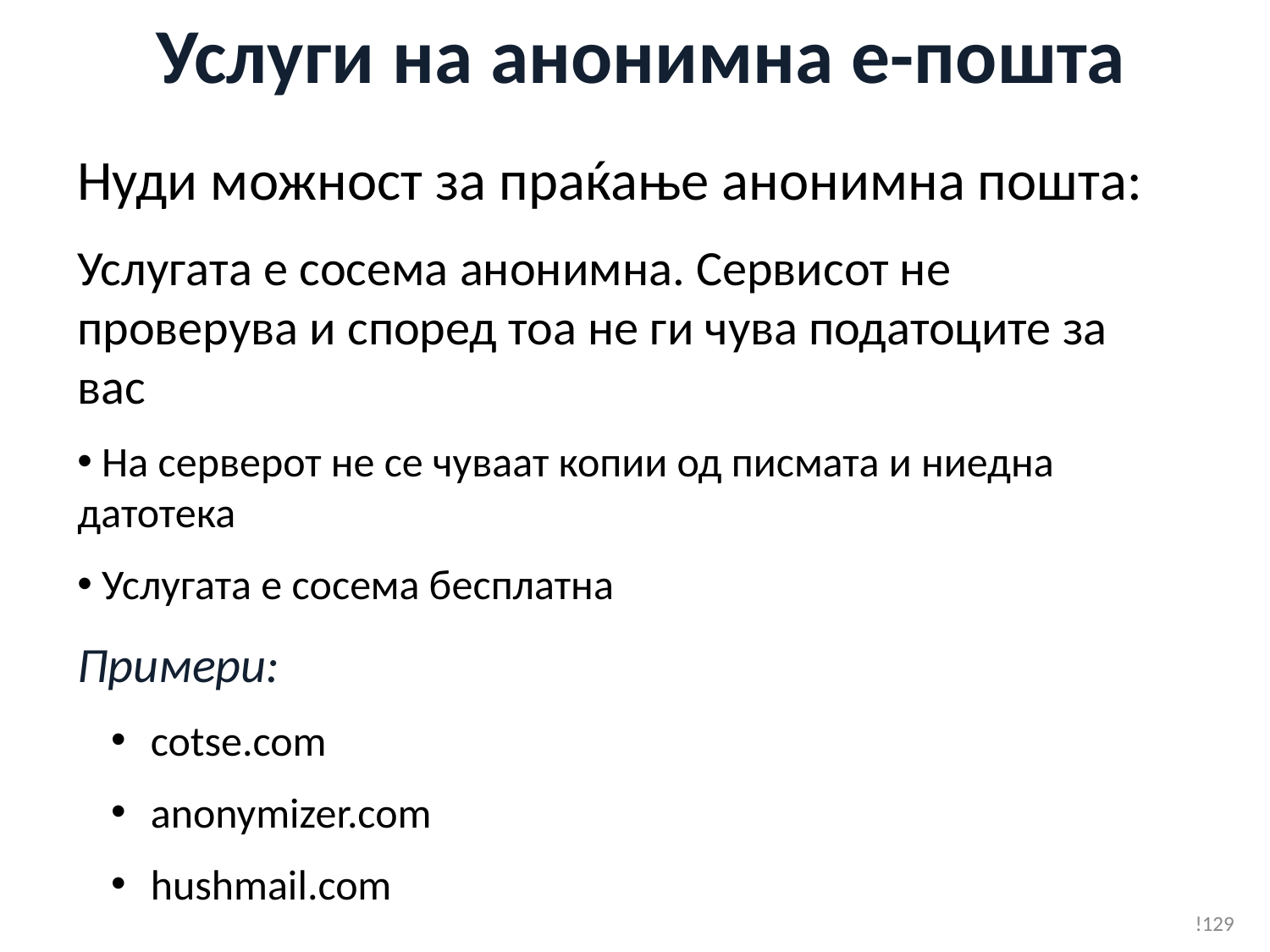

# Услуги на анонимна е-пошта
Нуди можност за праќање анонимна пошта:
Услугата е сосема анонимна. Сервисот не проверува и според тоа не ги чува податоците за вас
 На серверот не се чуваат копии од писмата и ниедна датотека
 Услугата е сосема бесплатна
Примери:
 cotse.com
 anonymizer.com
 hushmail.com
!129